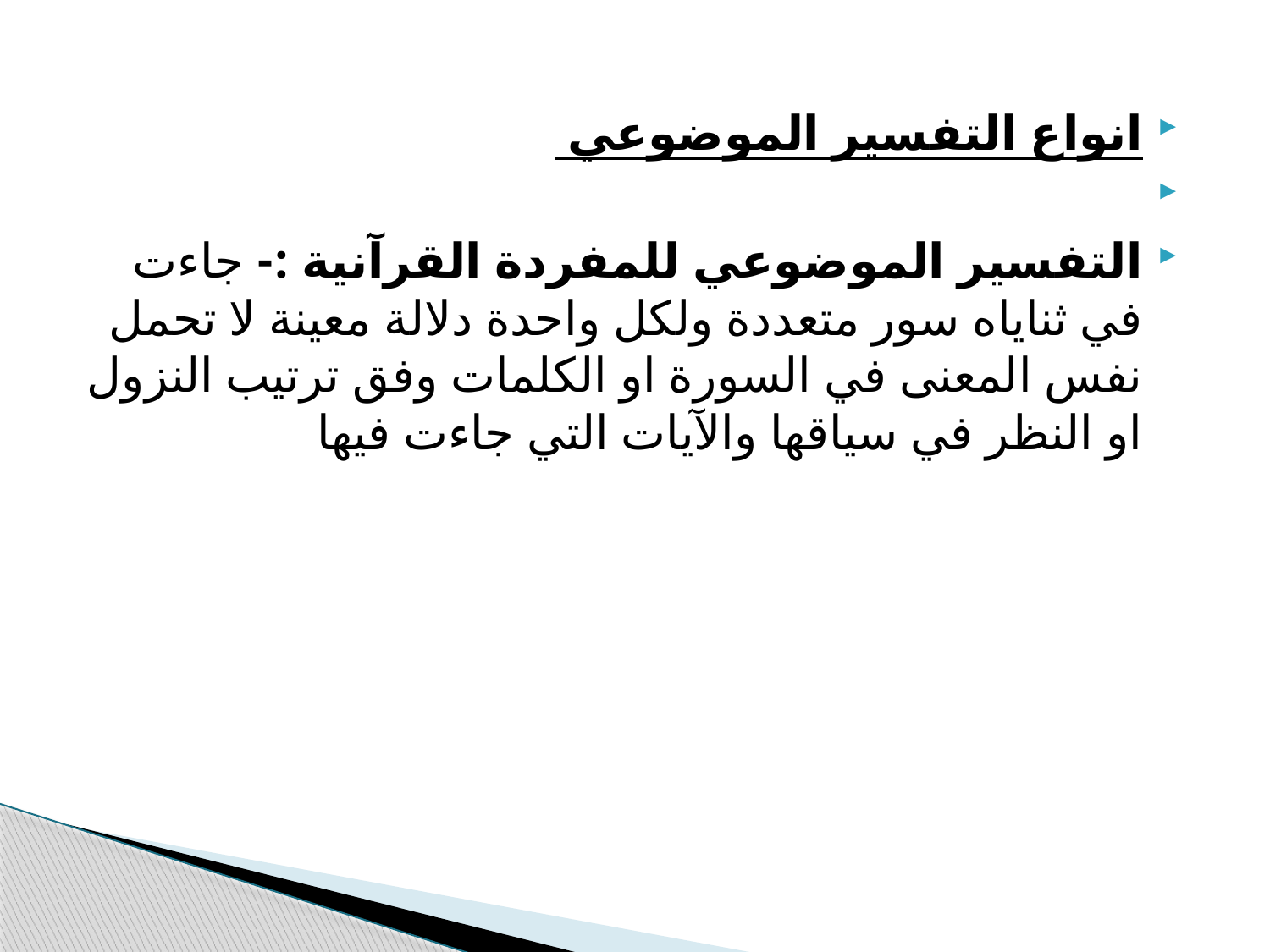

انواع التفسير الموضوعي

التفسير الموضوعي للمفردة القرآنية :- جاءت في ثناياه سور متعددة ولكل واحدة دلالة معينة لا تحمل نفس المعنى في السورة او الكلمات وفق ترتيب النزول او النظر في سياقها والآيات التي جاءت فيها